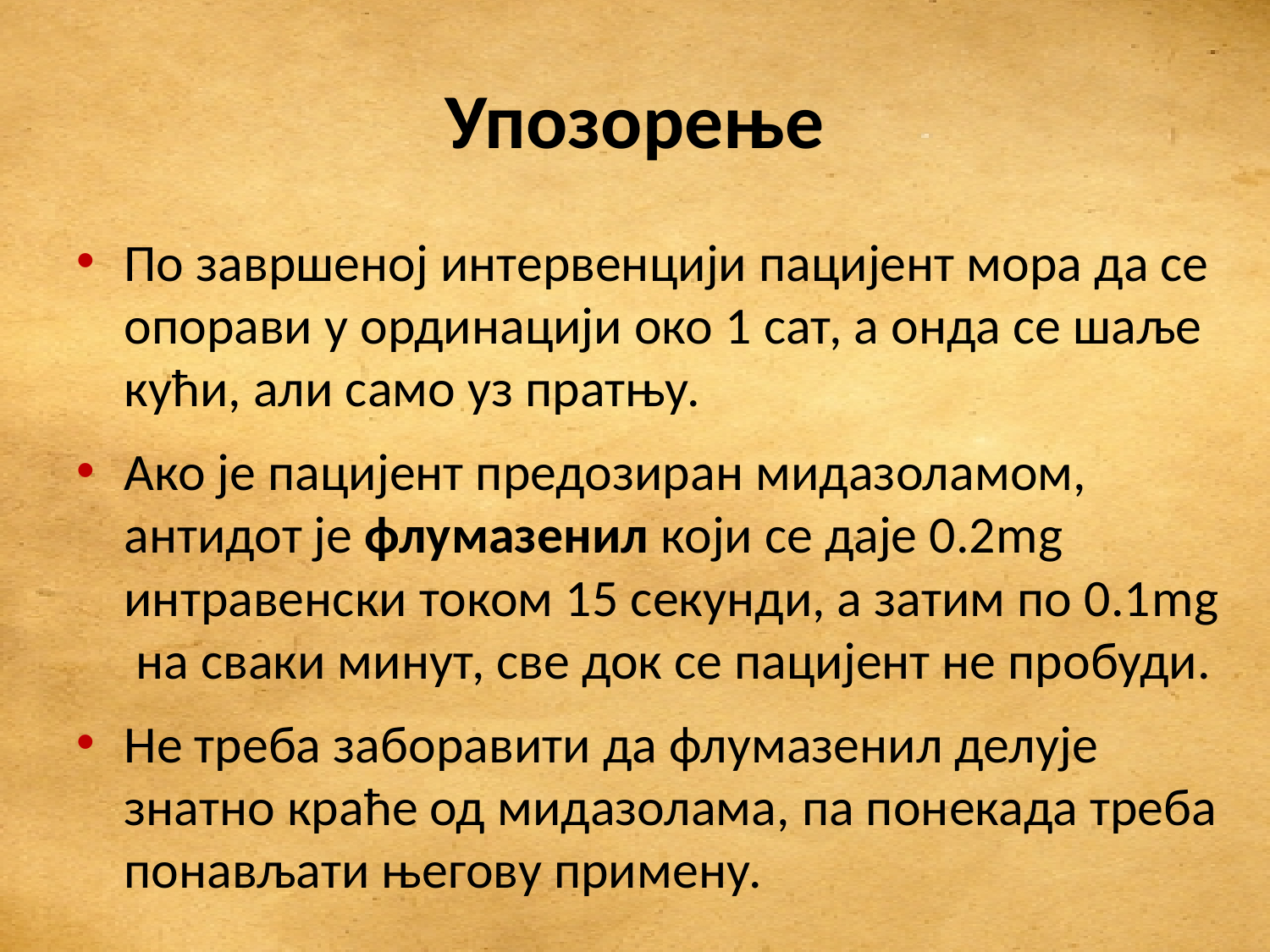

# Упозорење
По завршеној интервенцији пацијент мора да се опорави у ординацији око 1 сат, а онда се шаље кући, али само уз пратњу.
Ако је пацијент предозиран мидазоламом, антидот је флумазенил који се даје 0.2mg интравенски током 15 секунди, а затим по 0.1mg  на сваки минут, све док се пацијент не пробуди.
Не треба заборавити да флумазенил делује знатно краће од мидазолама, па понекада треба понављати његову примену.